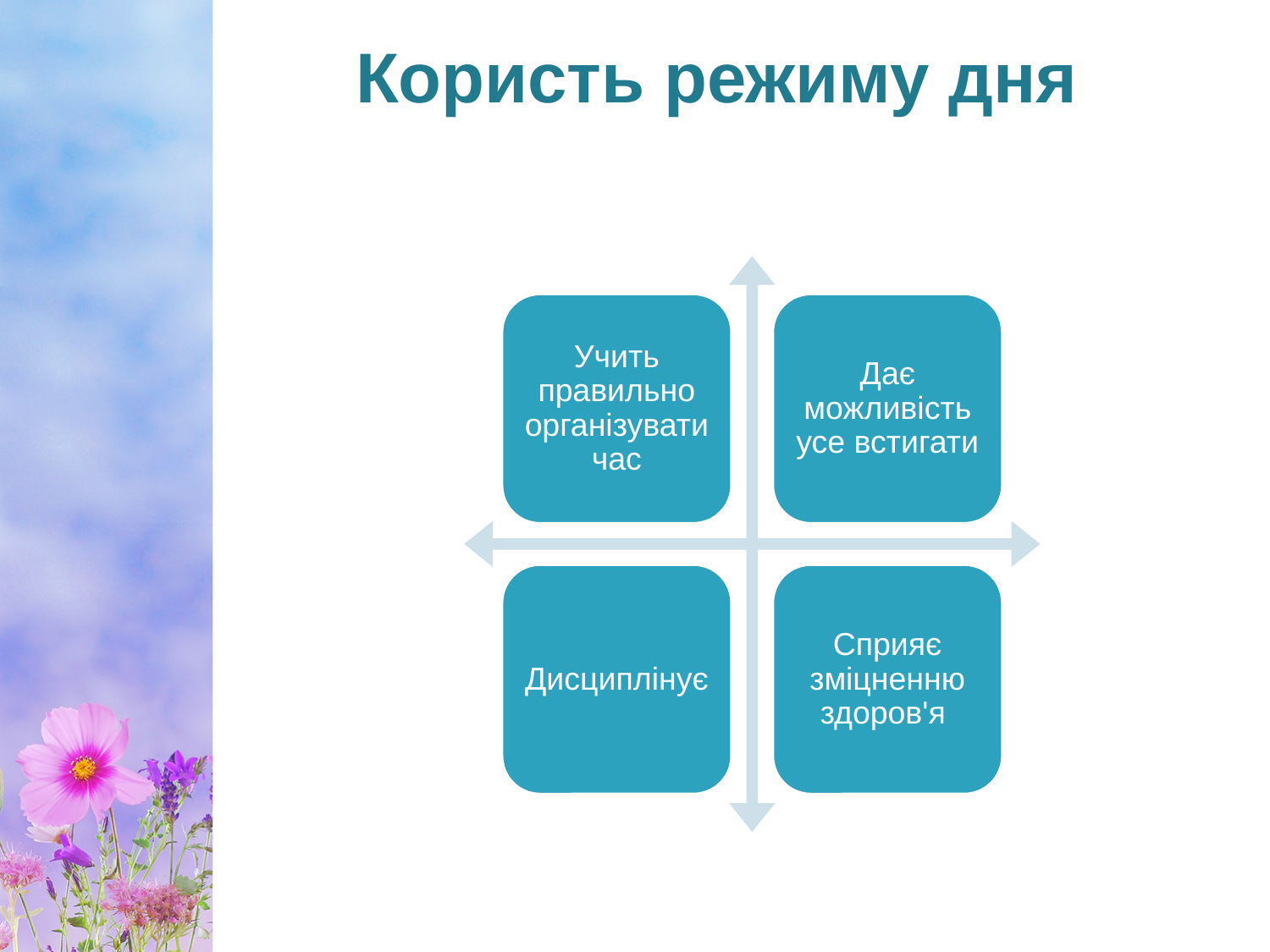

# Користь режиму дня
Учить правильно організувати час
Дає можливість усе встигати
Дисциплінує
Сприяє зміцненню здоров'я